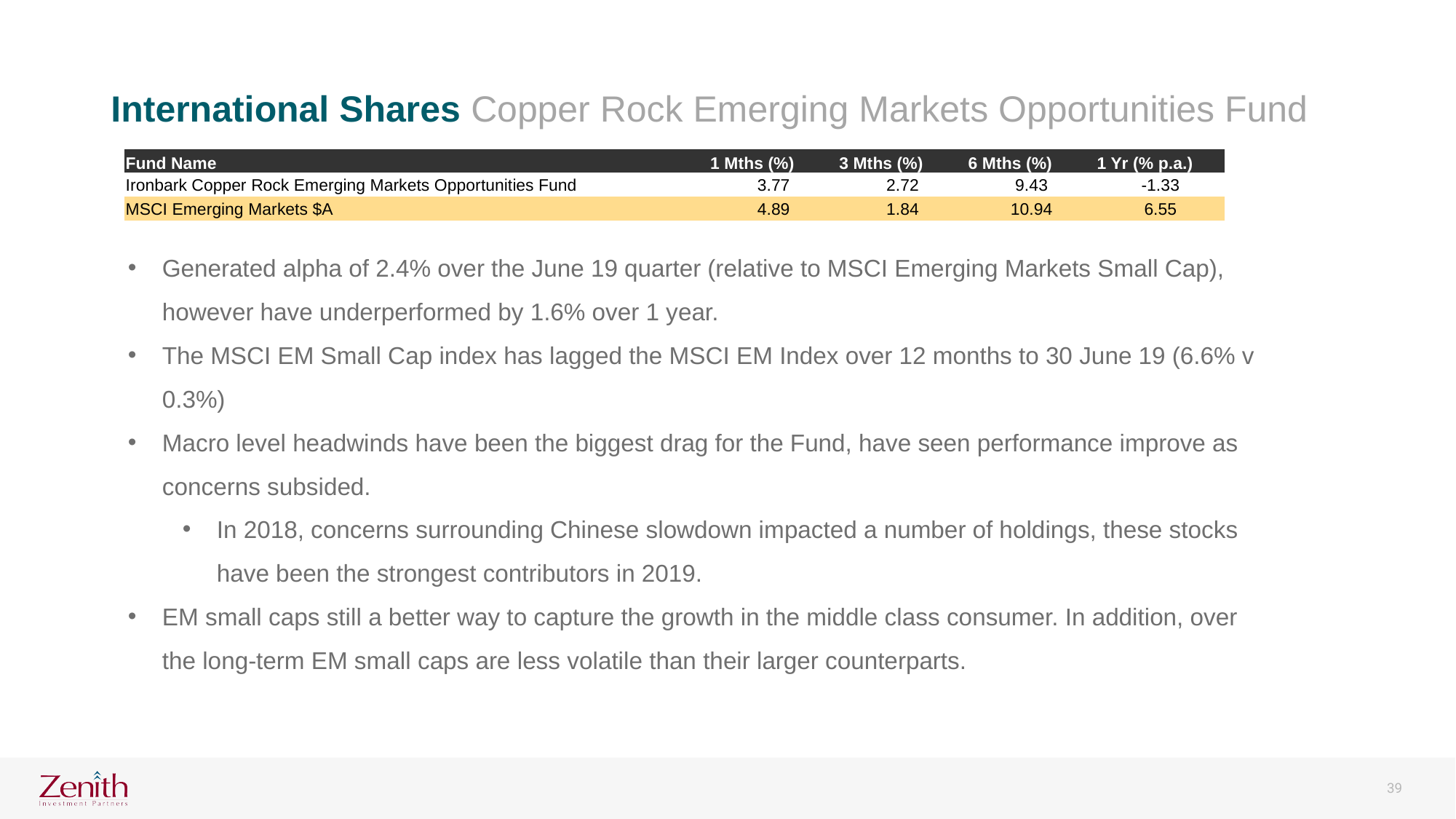

International Shares Copper Rock Emerging Markets Opportunities Fund

| Fund Name | 1 Mths (%) | 3 Mths (%) | 6 Mths (%) | 1 Yr (% p.a.) |
| --- | --- | --- | --- | --- |
| Ironbark Copper Rock Emerging Markets Opportunities Fund | 3.77 | 2.72 | 9.43 | -1.33 |
| MSCI Emerging Markets $A | 4.89 | 1.84 | 10.94 | 6.55 |
Generated alpha of 2.4% over the June 19 quarter (relative to MSCI Emerging Markets Small Cap), however have underperformed by 1.6% over 1 year.
The MSCI EM Small Cap index has lagged the MSCI EM Index over 12 months to 30 June 19 (6.6% v 0.3%)
Macro level headwinds have been the biggest drag for the Fund, have seen performance improve as concerns subsided.
In 2018, concerns surrounding Chinese slowdown impacted a number of holdings, these stocks have been the strongest contributors in 2019.
EM small caps still a better way to capture the growth in the middle class consumer. In addition, over the long-term EM small caps are less volatile than their larger counterparts.